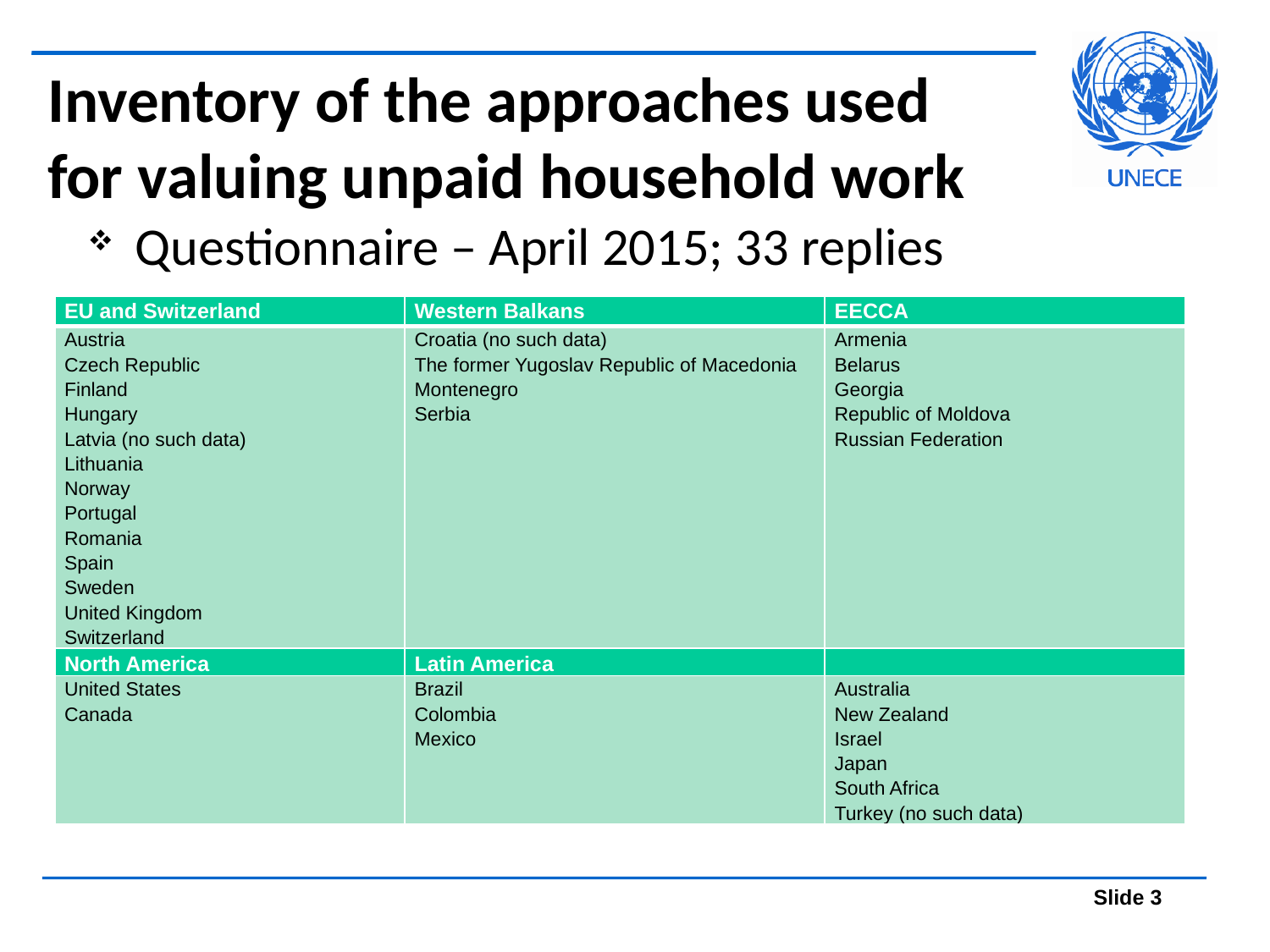

# Inventory of the approaches used for valuing unpaid household work
Questionnaire – April 2015; 33 replies
| EU and Switzerland | Western Balkans | EECCA |
| --- | --- | --- |
| Austria Czech Republic Finland Hungary Latvia (no such data) Lithuania Norway Portugal Romania Spain Sweden United Kingdom Switzerland | Croatia (no such data) The former Yugoslav Republic of Macedonia Montenegro Serbia | Armenia Belarus Georgia Republic of Moldova Russian Federation |
| North America | Latin America |  |
| United States Canada | Brazil Colombia Mexico | Australia New Zealand Israel Japan South Africa Turkey (no such data) |